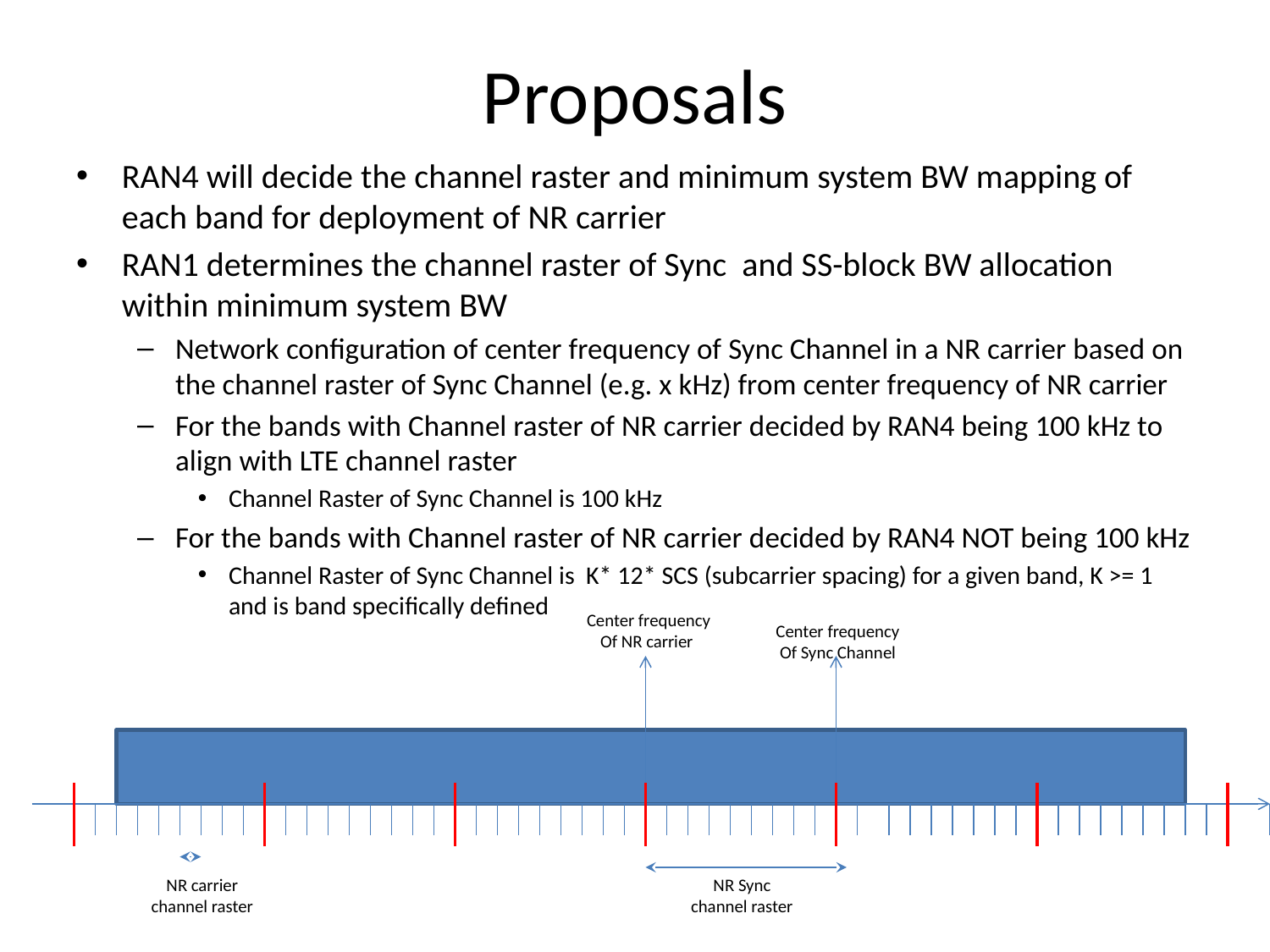

# Proposals
RAN4 will decide the channel raster and minimum system BW mapping of each band for deployment of NR carrier
RAN1 determines the channel raster of Sync  and SS-block BW allocation within minimum system BW
Network configuration of center frequency of Sync Channel in a NR carrier based on the channel raster of Sync Channel (e.g. x kHz) from center frequency of NR carrier
For the bands with Channel raster of NR carrier decided by RAN4 being 100 kHz to align with LTE channel raster
Channel Raster of Sync Channel is 100 kHz
For the bands with Channel raster of NR carrier decided by RAN4 NOT being 100 kHz
Channel Raster of Sync Channel is  K* 12* SCS (subcarrier spacing) for a given band, K >= 1 and is band specifically defined

Center frequency
Of NR carrier
Center frequency
Of Sync Channel

NR carrier
channel raster
NR Sync
channel raster